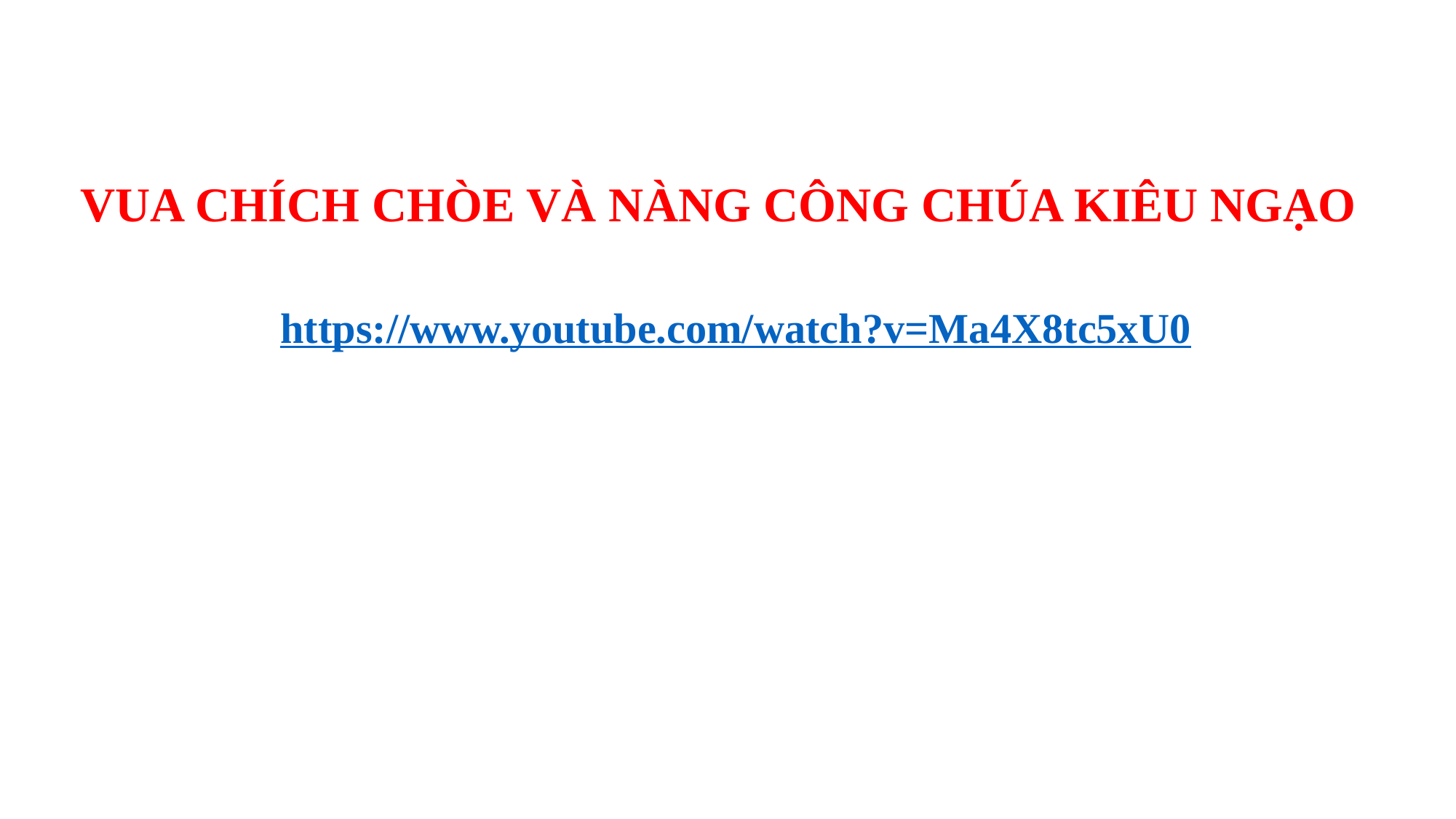

VUA CHÍCH CHÒE VÀ NÀNG CÔNG CHÚA KIÊU NGẠO
https://www.youtube.com/watch?v=Ma4X8tc5xU0